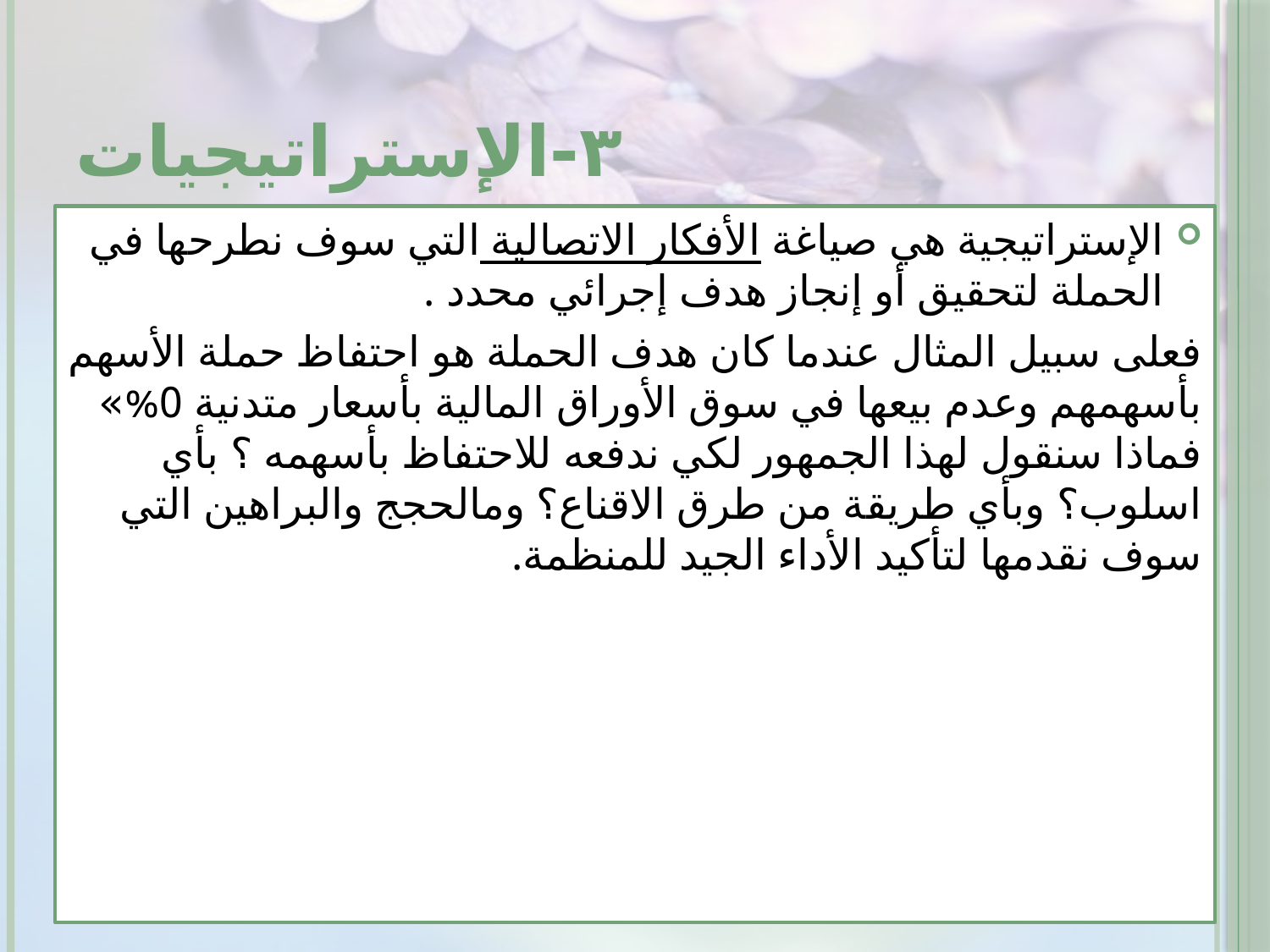

# ٣-الإستراتيجيات
الإستراتيجية هي صياغة الأفكار الاتصالية التي سوف نطرحها في الحملة لتحقيق أو إنجاز هدف إجرائي محدد .
فعلى سبيل المثال عندما كان هدف الحملة هو احتفاظ حملة الأسهم بأسهمهم وعدم بيعها في سوق الأوراق المالية بأسعار متدنية 0%» فماذا سنقول لهذا الجمهور لكي ندفعه للاحتفاظ بأسهمه ؟ بأي اسلوب؟ وبأي طريقة من طرق الاقناع؟ ومالحجج والبراهين التي سوف نقدمها لتأكيد الأداء الجيد للمنظمة.